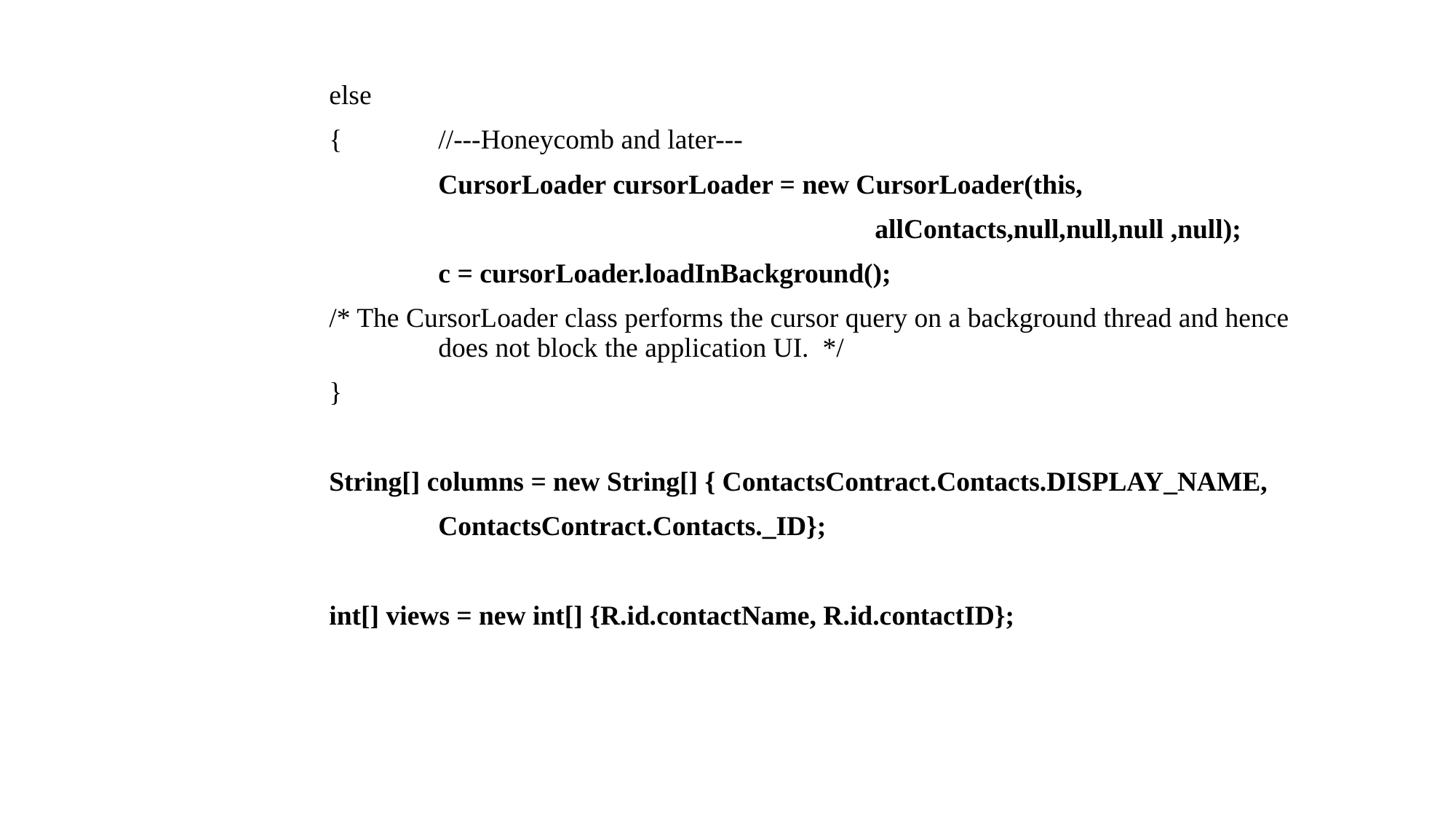

else
		{	//---Honeycomb and later---
			CursorLoader cursorLoader = new CursorLoader(this,
							allContacts,null,null,null ,null);
			c = cursorLoader.loadInBackground();
 		/* The CursorLoader class performs the cursor query on a background thread and hence 				does not block the application UI.  */
		}

		String[] columns = new String[] { ContactsContract.Contacts.DISPLAY_NAME,
			ContactsContract.Contacts._ID};

		int[] views = new int[] {R.id.contactName, R.id.contactID};